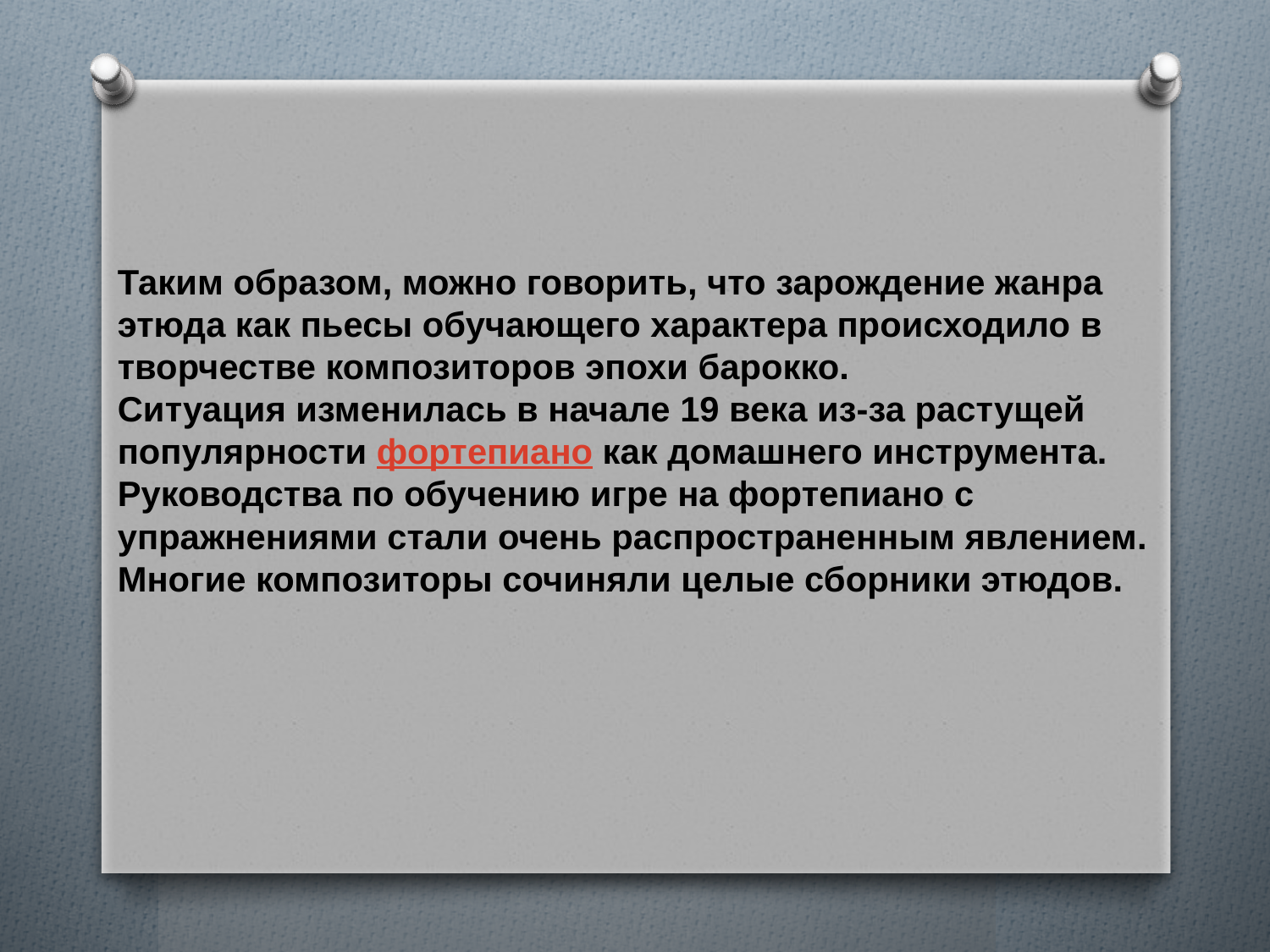

Таким образом, можно говорить, что зарождение жанра этюда как пьесы обучающего характера происходило в творчестве композиторов эпохи барокко.
Ситуация изменилась в начале 19 века из-за растущей популярности фортепиано как домашнего инструмента. Руководства по обучению игре на фортепиано с упражнениями стали очень распространенным явлением. Многие композиторы сочиняли целые сборники этюдов.